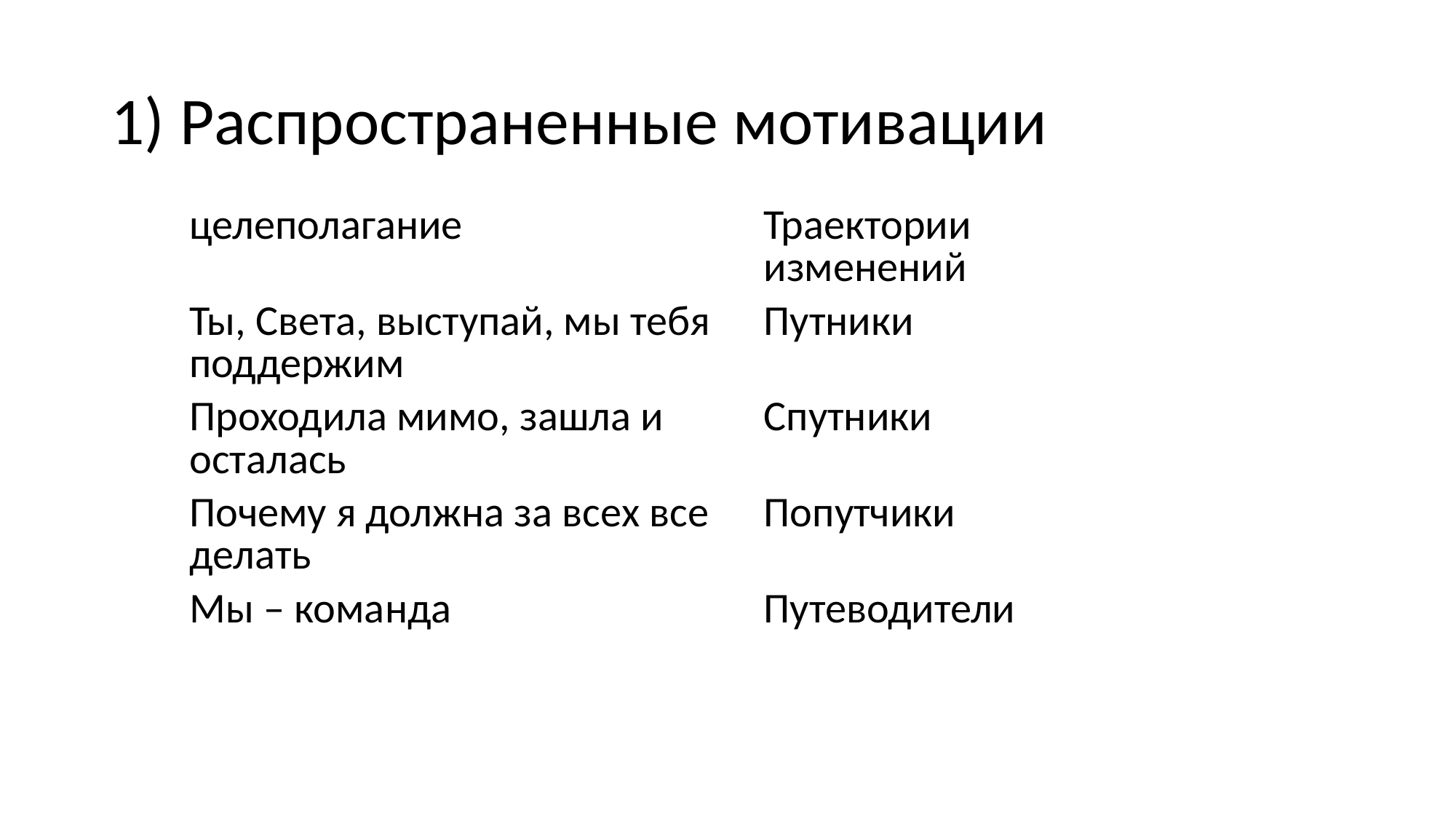

# 1) Распространенные мотивации

| целеполагание | Траектории изменений |
| --- | --- |
| Ты, Света, выступай, мы тебя поддержим | Путники |
| Проходила мимо, зашла и осталась | Спутники |
| Почему я должна за всех все делать | Попутчики |
| Мы – команда | Путеводители |